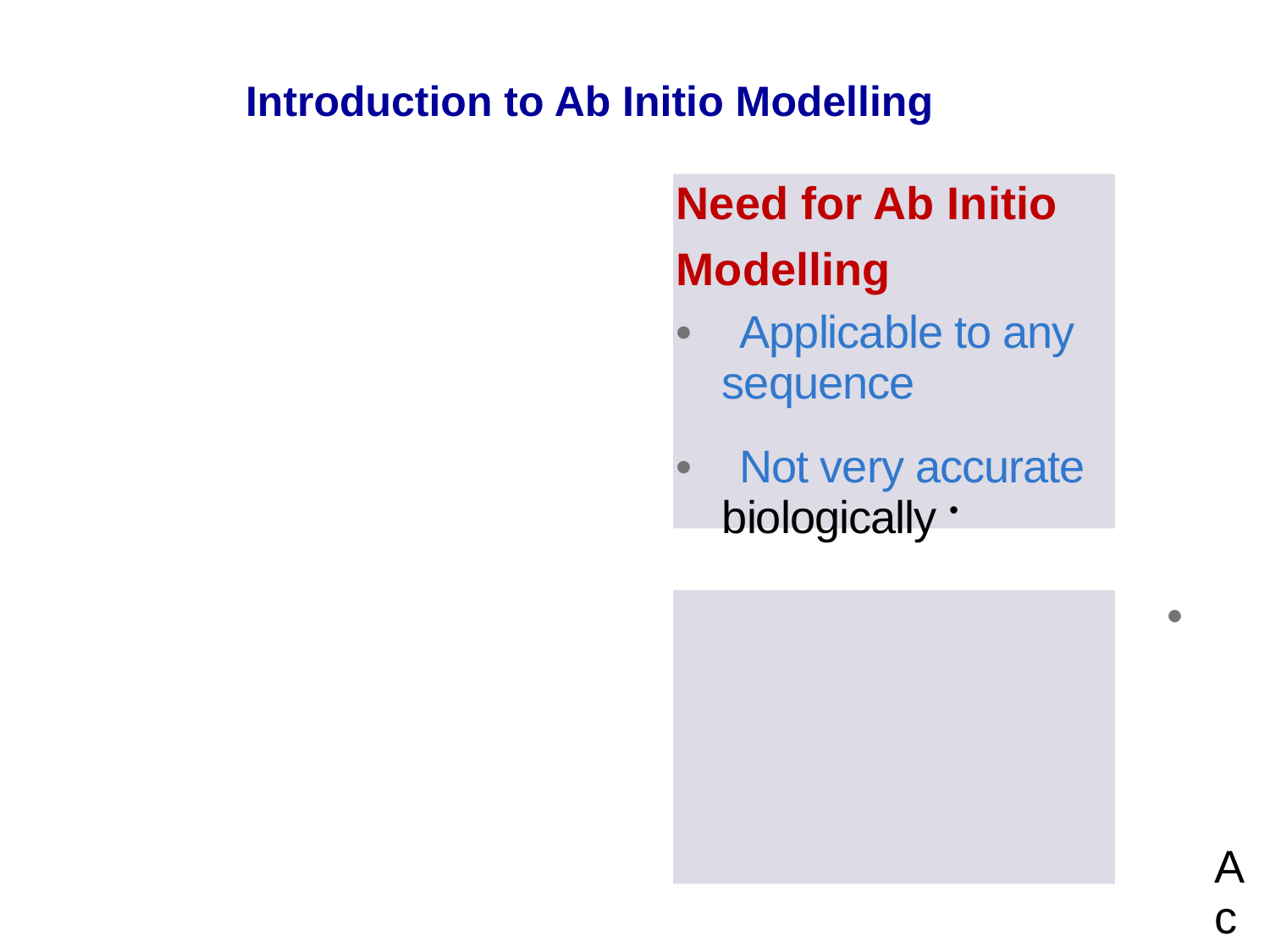

Introduction to Ab Initio Modelling
Need for Ab Initio
Modelling
•    Applicable to any sequence
•    Not very accurate biologically •
•    Accuracy and applicability are limited by our understanding of the protein folding problem